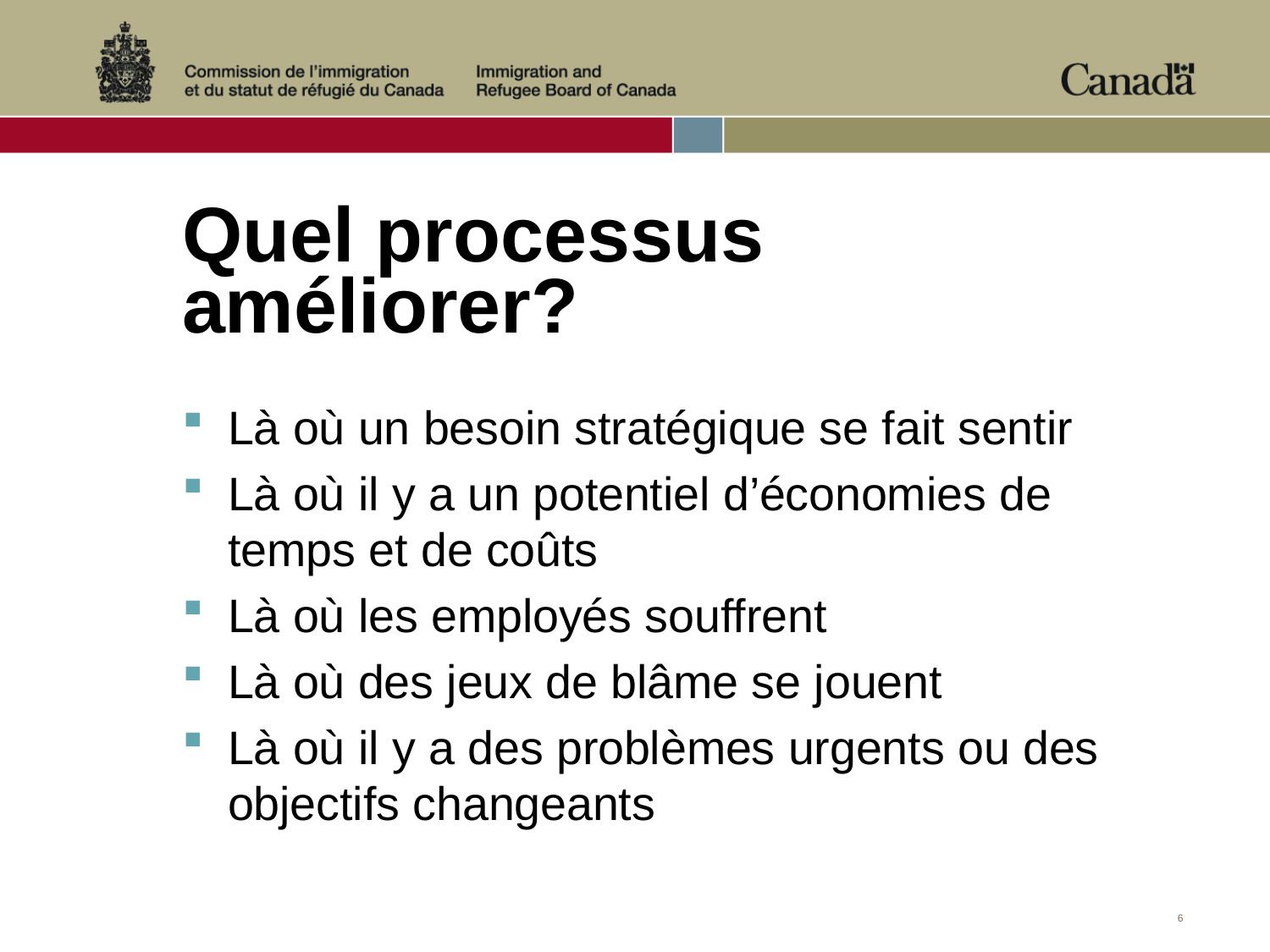

# Quel processus améliorer?
Là où un besoin stratégique se fait sentir
Là où il y a un potentiel d’économies de temps et de coûts
Là où les employés souffrent
Là où des jeux de blâme se jouent
Là où il y a des problèmes urgents ou des objectifs changeants
6